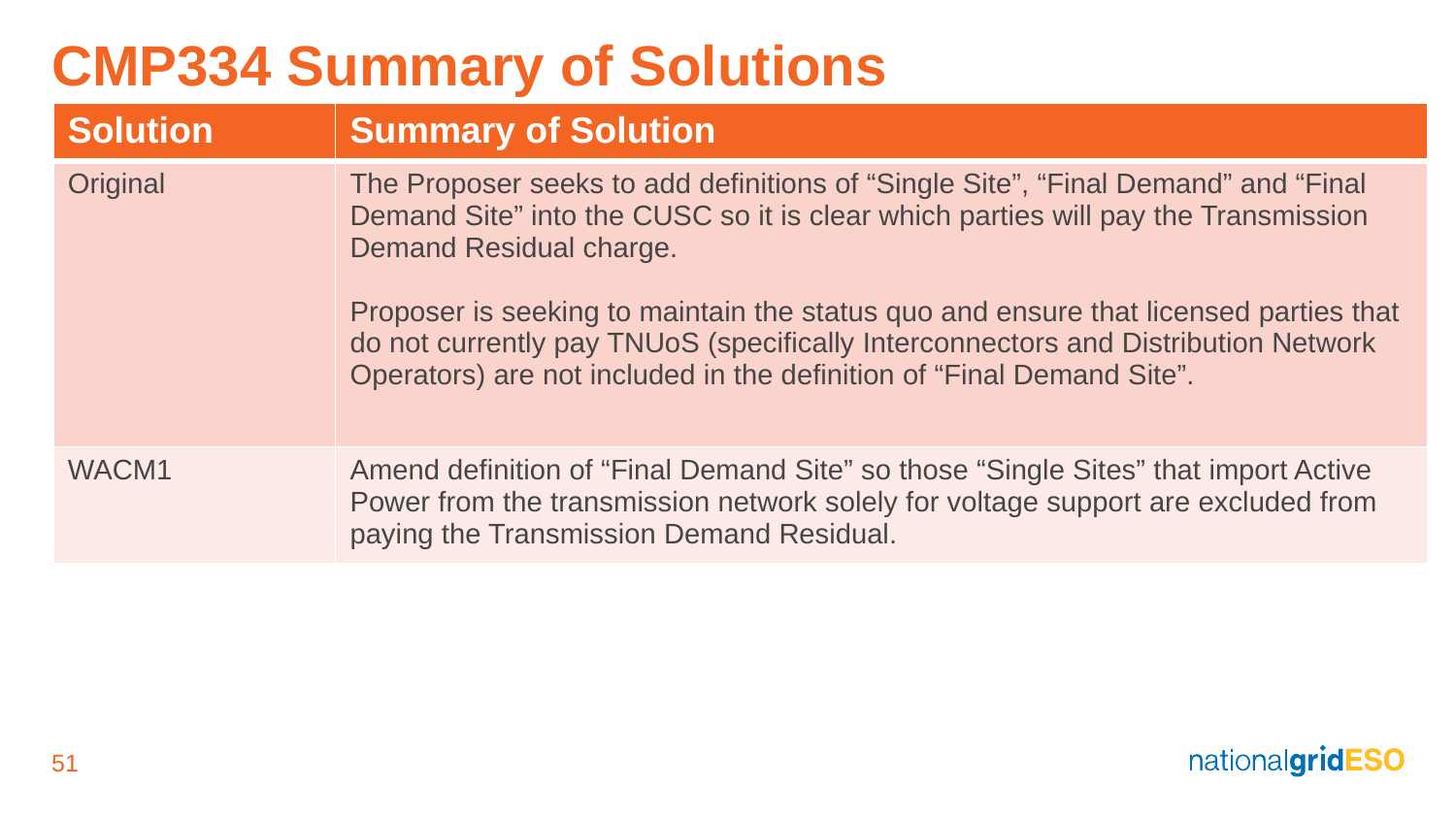

# CMP334 Summary of Solutions
| Solution | Summary of Solution |
| --- | --- |
| Original | The Proposer seeks to add definitions of “Single Site”, “Final Demand” and “Final Demand Site” into the CUSC so it is clear which parties will pay the Transmission Demand Residual charge. Proposer is seeking to maintain the status quo and ensure that licensed parties that do not currently pay TNUoS (specifically Interconnectors and Distribution Network Operators) are not included in the definition of “Final Demand Site”. |
| WACM1 | Amend definition of “Final Demand Site” so those “Single Sites” that import Active Power from the transmission network solely for voltage support are excluded from paying the Transmission Demand Residual. |